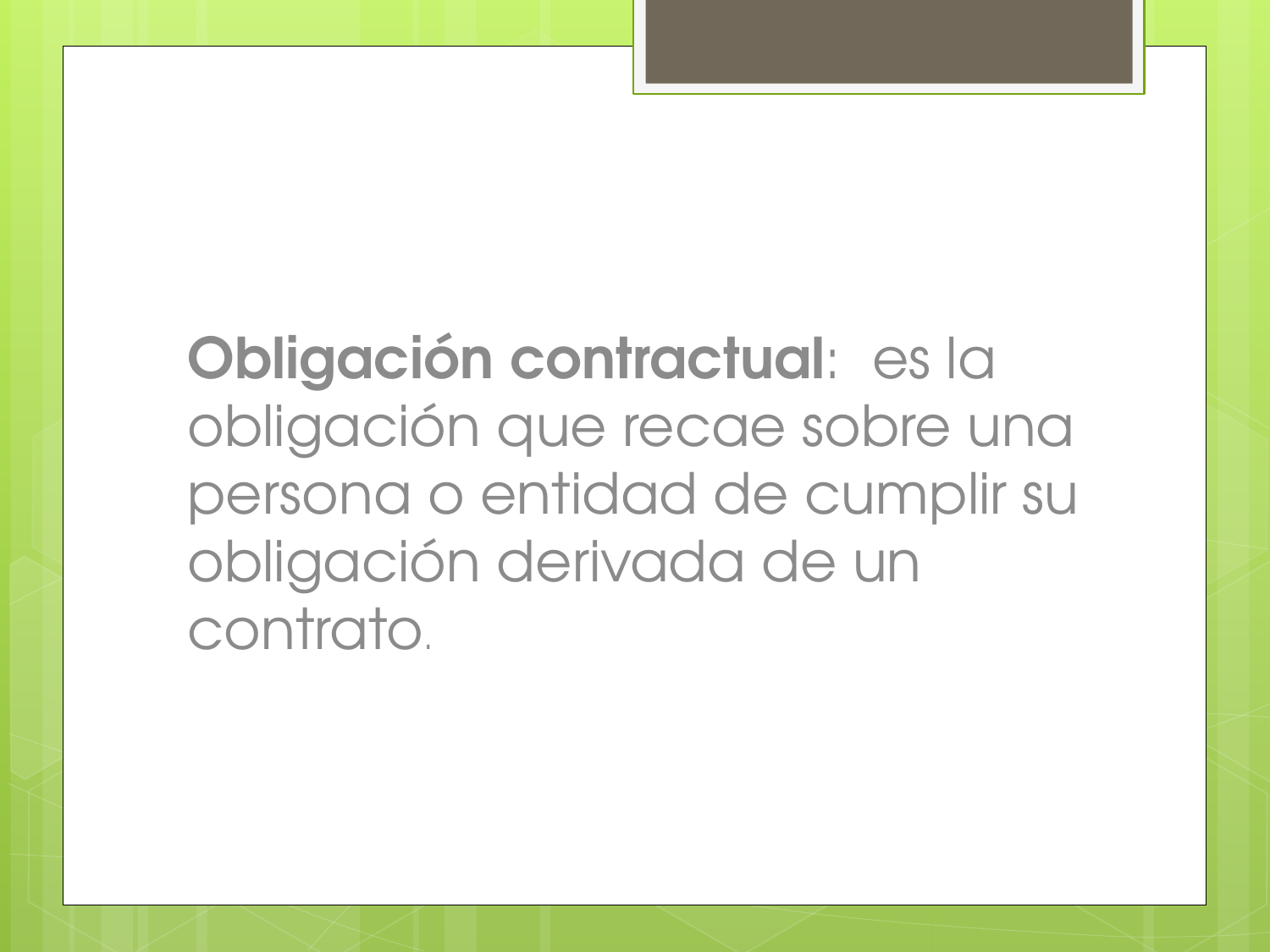

Obligación contractual:  es la obligación que recae sobre una persona o entidad de cumplir su obligación derivada de un contrato.